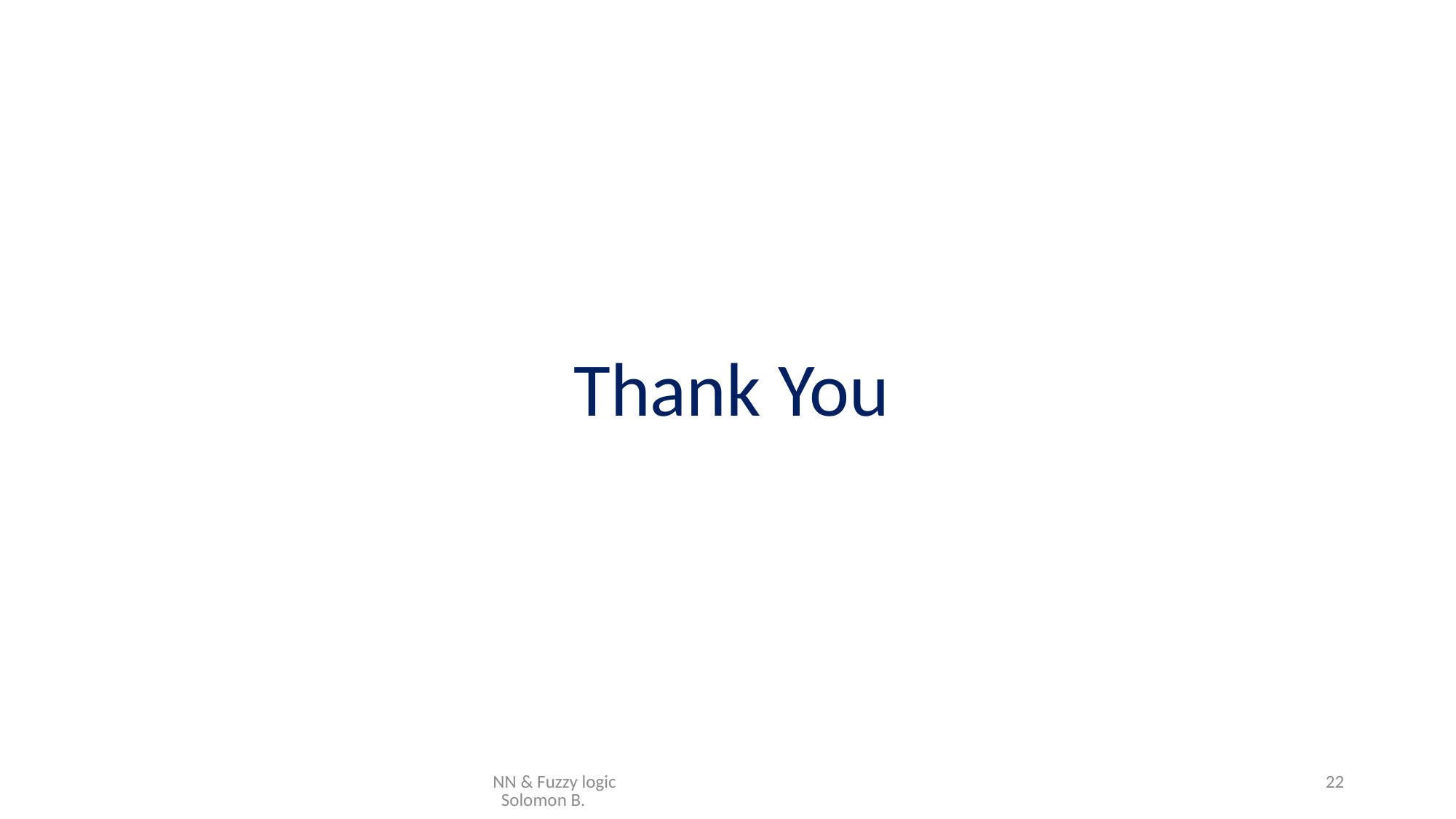

Thank You
NN & Fuzzy logic                                                                                    Solomon B.
22